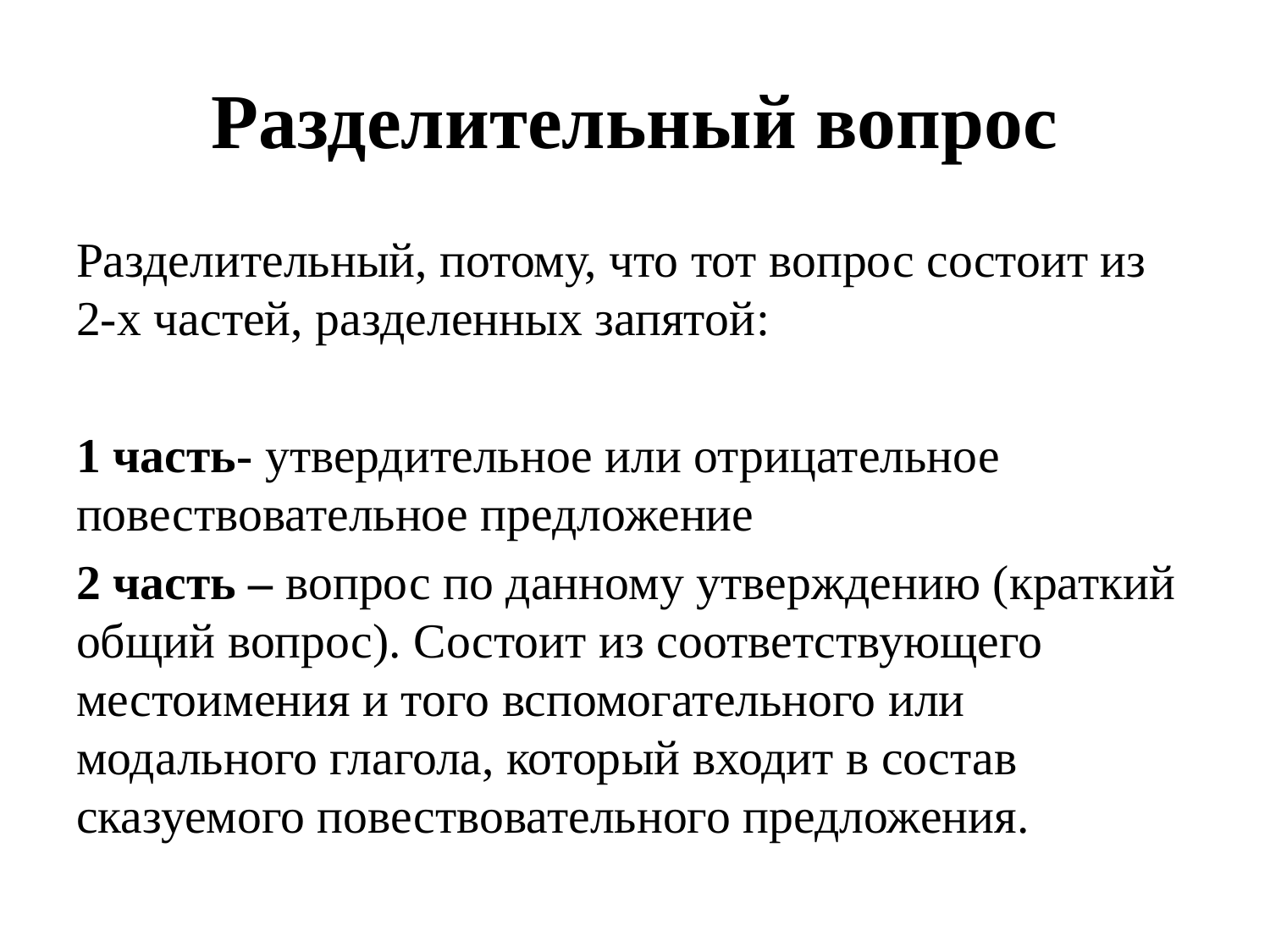

# Разделительный вопрос
Разделительный, потому, что тот вопрос состоит из 2-х частей, разделенных запятой:

1 часть- утвердительное или отрицательное повествовательное предложение
2 часть – вопрос по данному утверждению (краткий общий вопрос). Состоит из соответствующего местоимения и того вспомогательного или модального глагола, который входит в состав сказуемого повествовательного предложения.